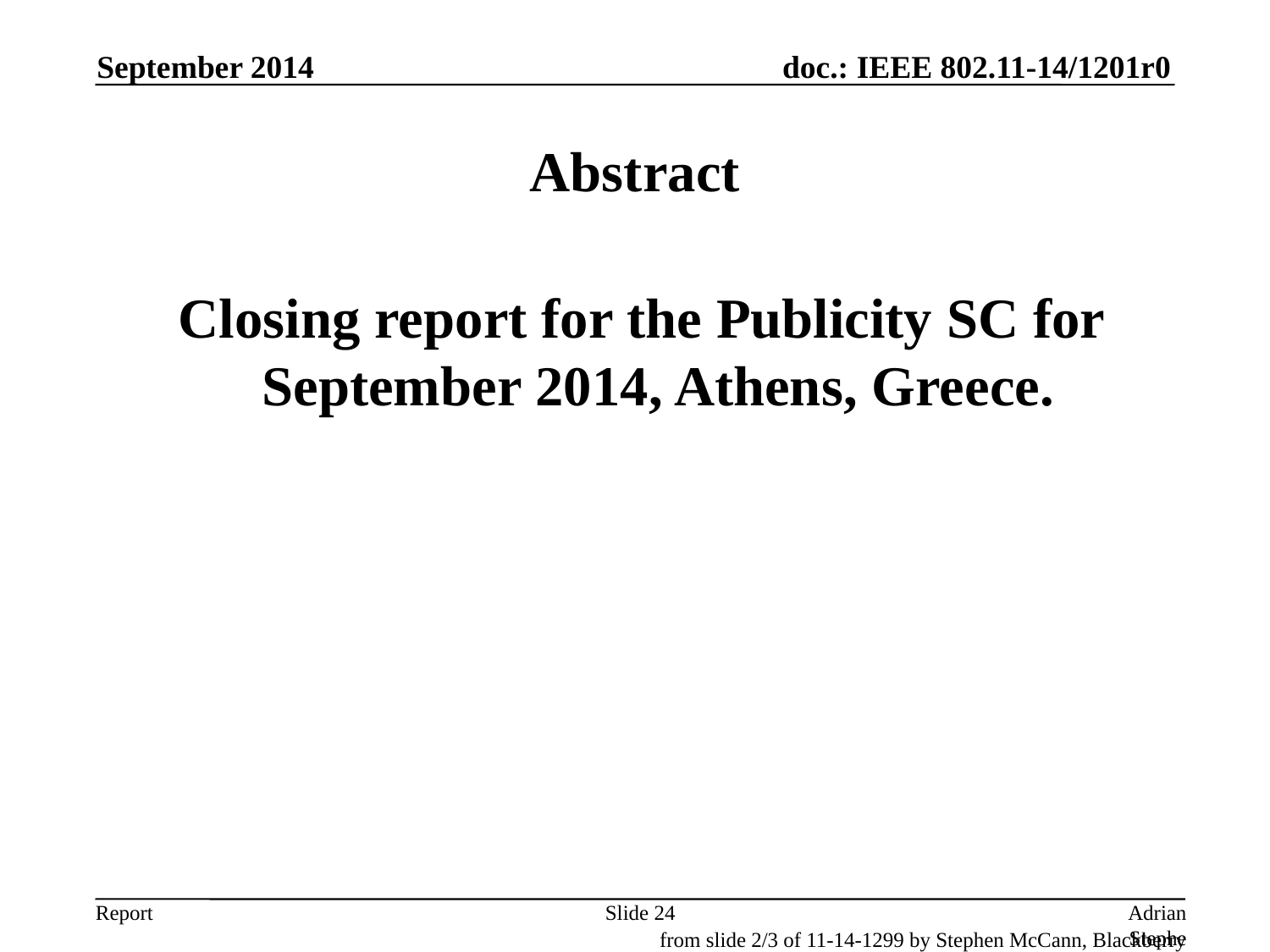

September 2014
# Abstract
 Closing report for the Publicity SC for September 2014, Athens, Greece.
Slide 24
Adrian Stephens, Intel Corporation
from slide 2/3 of 11-14-1299 by Stephen McCann, Blackberry